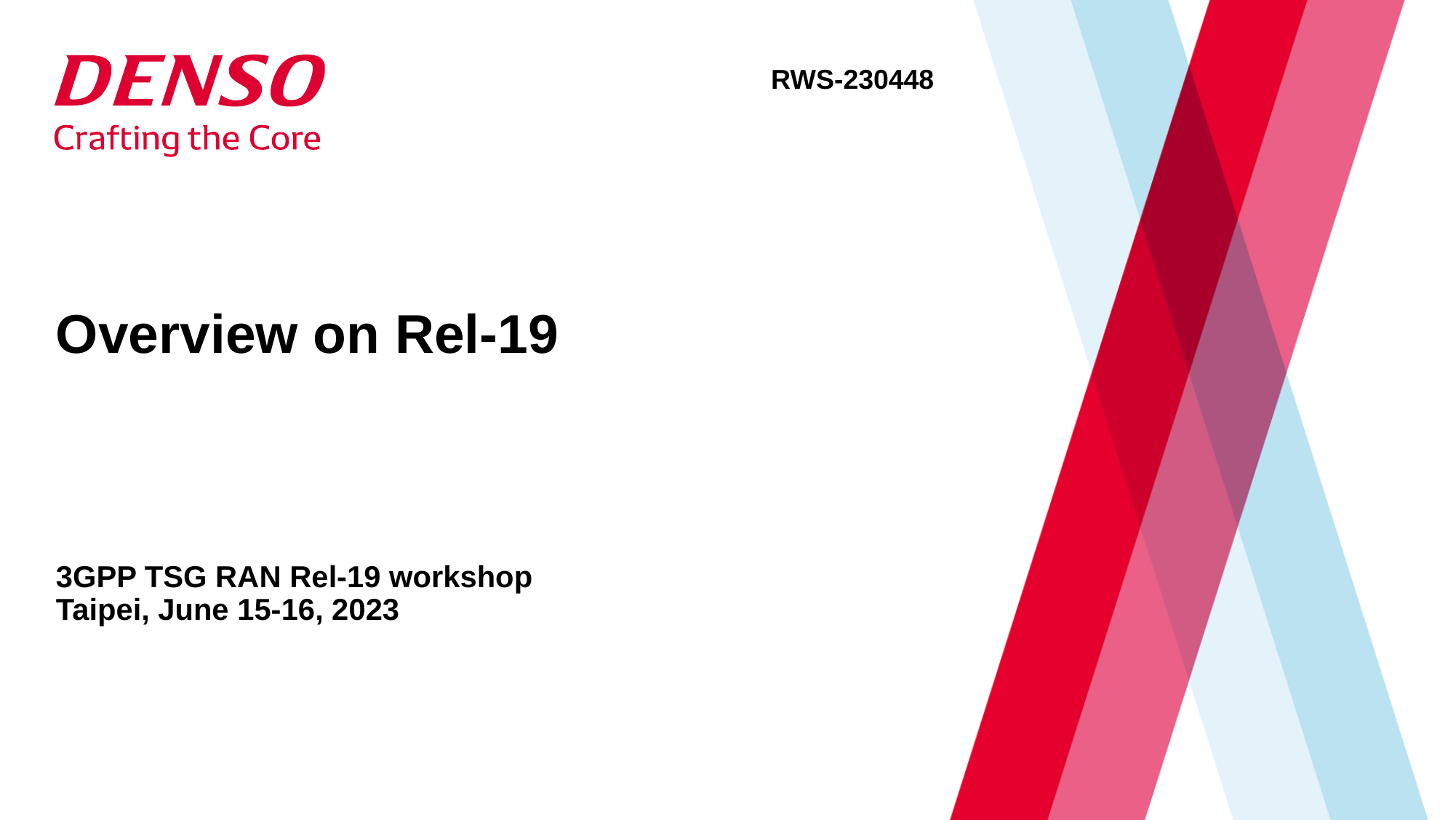

RWS-230448
# Overview on Rel-19
3GPP TSG RAN Rel-19 workshop
Taipei, June 15-16, 2023